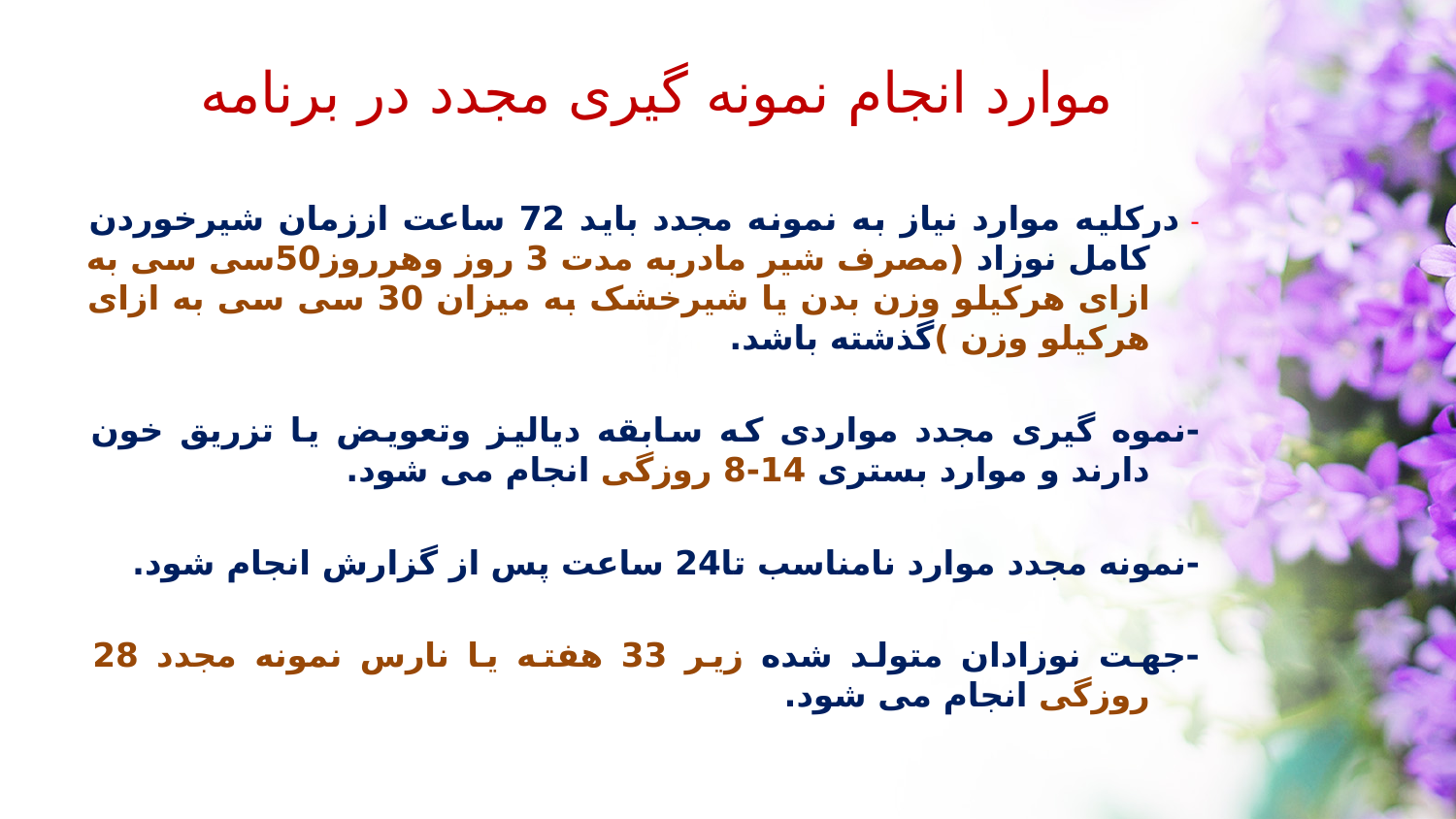

موارد انجام نمونه گیری مجدد در برنامه
- درکلیه موارد نیاز به نمونه مجدد باید 72 ساعت اززمان شیرخوردن کامل نوزاد (مصرف شیر مادربه مدت 3 روز وهرروز50سی سی به ازای هرکیلو وزن بدن یا شیرخشک به میزان 30 سی سی به ازای هرکیلو وزن )گذشته باشد.

-نموه گیری مجدد مواردی که سابقه دیالیز وتعویض یا تزریق خون دارند و موارد بستری 14-8 روزگی انجام می شود.

-نمونه مجدد موارد نامناسب تا24 ساعت پس از گزارش انجام شود.

-جهت نوزادان متولد شده زیر 33 هفته یا نارس نمونه مجدد 28 روزگی انجام می شود.